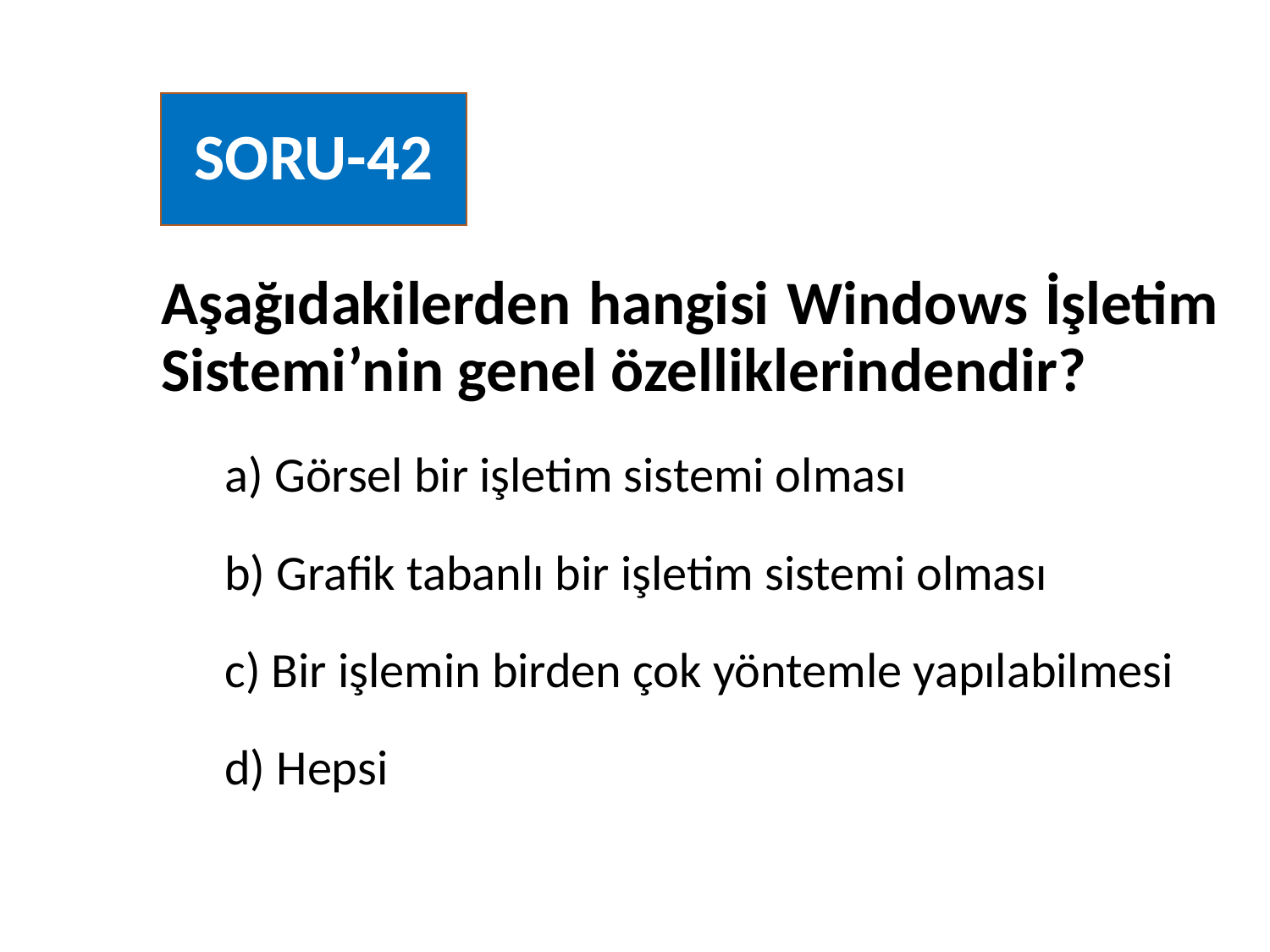

# SORU-42
Aşağıdakilerden hangisi Windows İşletim Sistemi’nin genel özelliklerindendir?
a) Görsel bir işletim sistemi olması
b) Grafik tabanlı bir işletim sistemi olması
c) Bir işlemin birden çok yöntemle yapılabilmesi
d) Hepsi